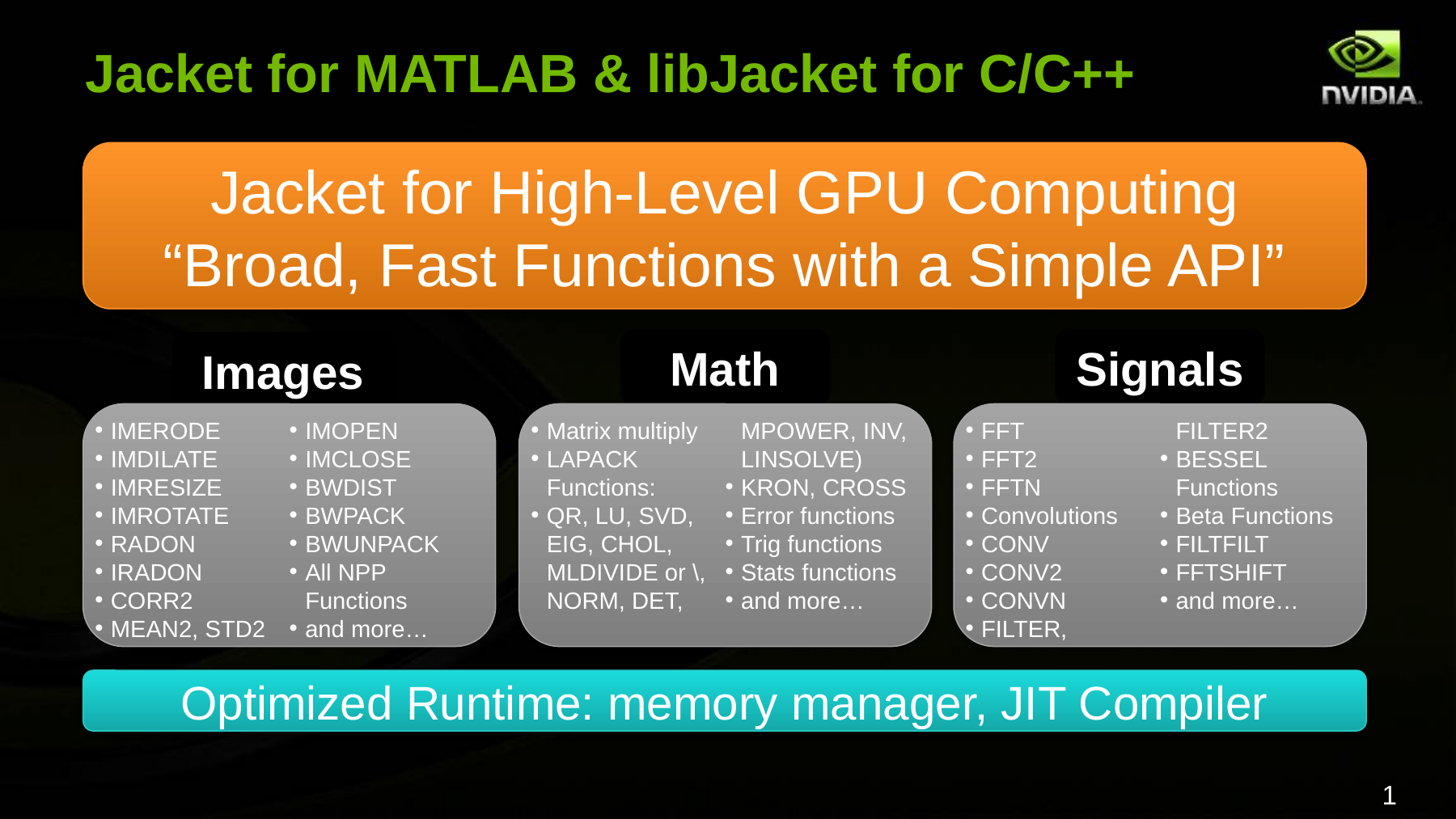

# Jacket for MATLAB & libJacket for C/C++
Jacket for High-Level GPU Computing
“Broad, Fast Functions with a Simple API”
Math
Signals
Images
IMERODE
IMDILATE
IMRESIZE
IMROTATE
RADON
IRADON
CORR2
MEAN2, STD2
IMOPEN
IMCLOSE
BWDIST
BWPACK
BWUNPACK
All NPP Functions
and more…
Matrix multiply
LAPACK Functions:
QR, LU, SVD, EIG, CHOL, MLDIVIDE or \, NORM, DET, MPOWER, INV, LINSOLVE)
KRON, CROSS
Error functions
Trig functions
Stats functions
and more…
FFT
FFT2
FFTN
Convolutions
CONV
CONV2
CONVN
FILTER, FILTER2
BESSEL Functions
Beta Functions
FILTFILT
FFTSHIFT
and more…
Optimized Runtime: memory manager, JIT Compiler